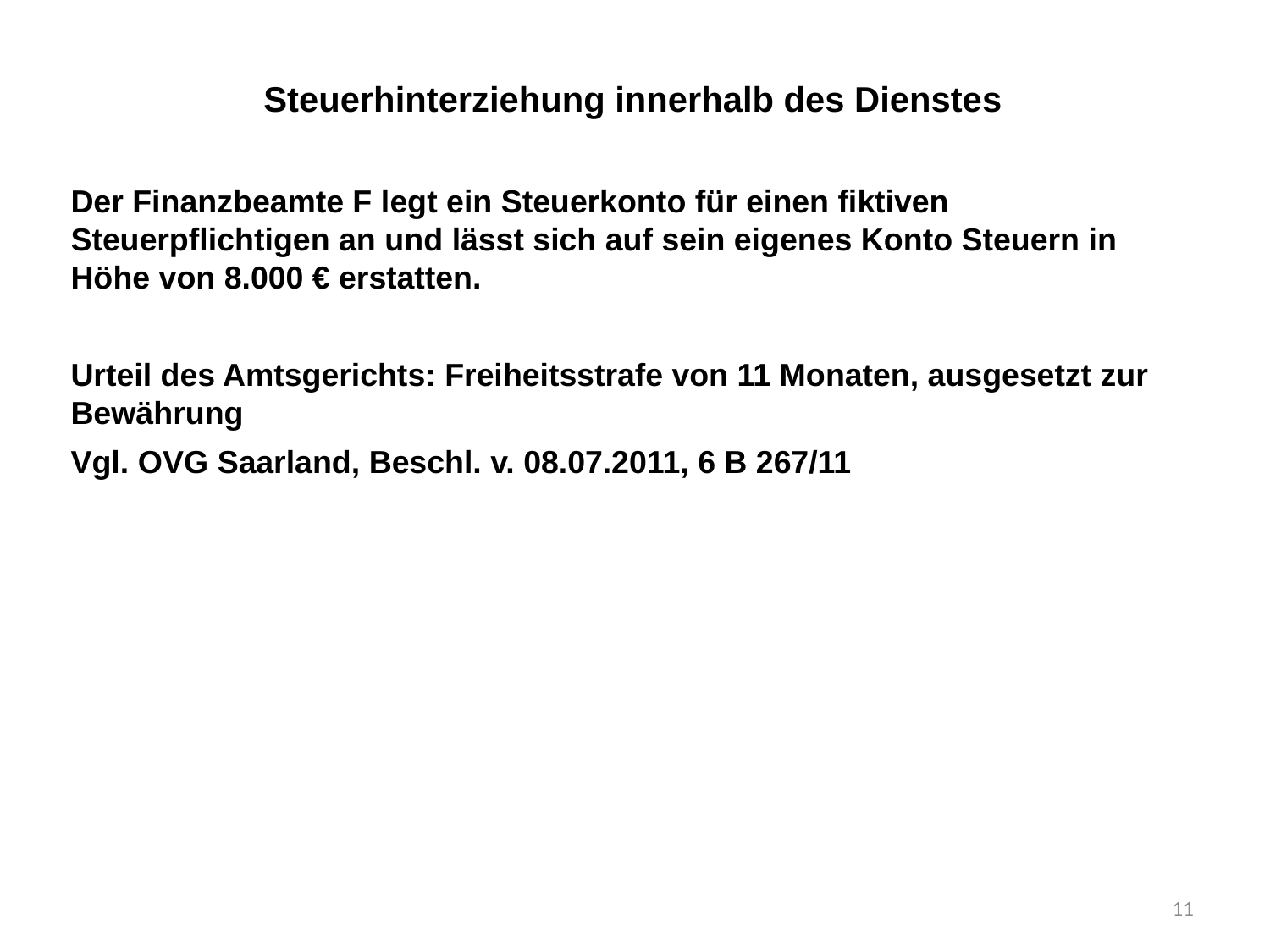

# Steuerhinterziehung innerhalb des Dienstes
Der Finanzbeamte F legt ein Steuerkonto für einen fiktiven Steuerpflichtigen an und lässt sich auf sein eigenes Konto Steuern in Höhe von 8.000 € erstatten.

Urteil des Amtsgerichts: Freiheitsstrafe von 11 Monaten, ausgesetzt zur Bewährung
Vgl. OVG Saarland, Beschl. v. 08.07.2011, 6 B 267/11

11